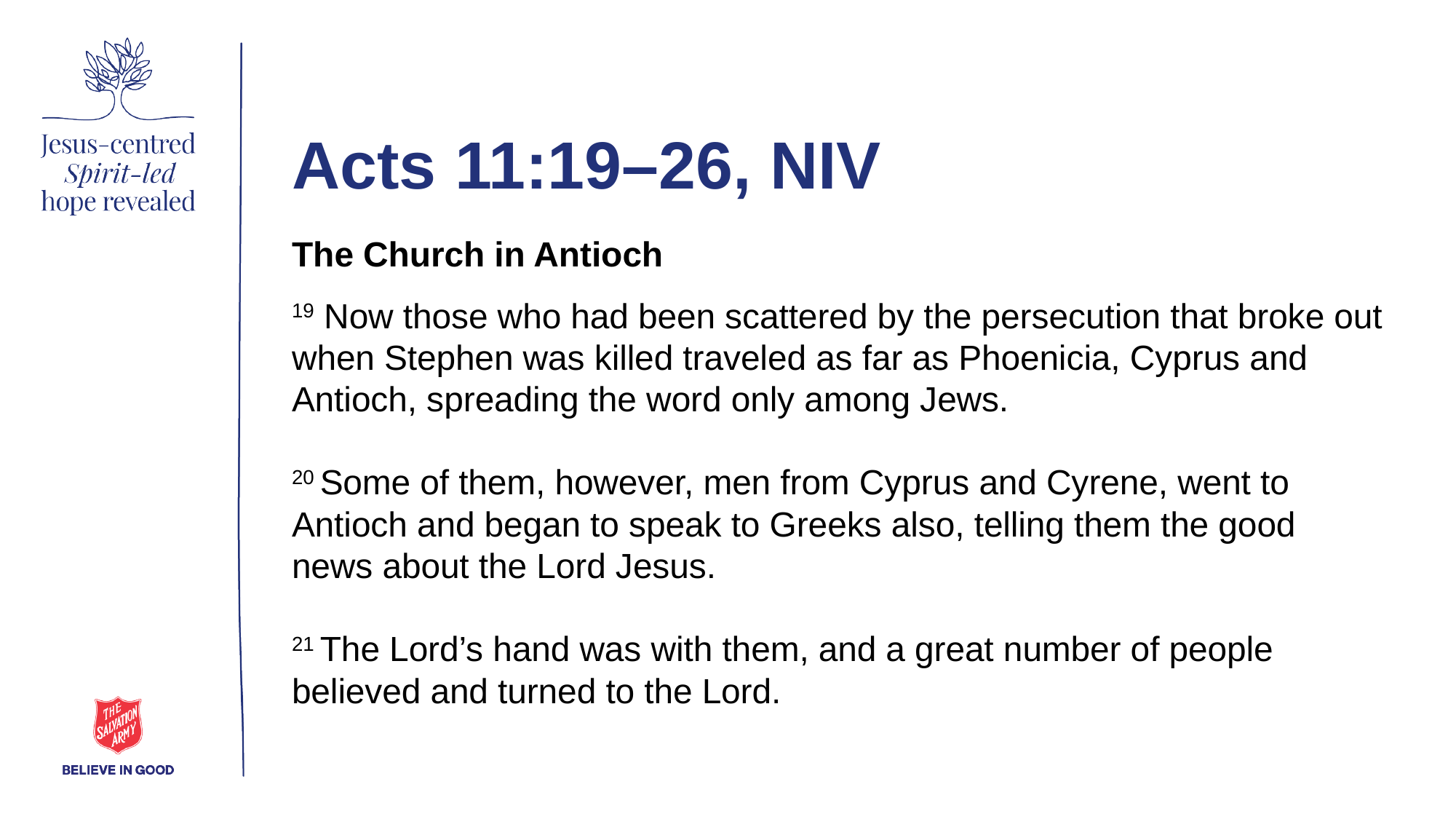

# Acts 11:19–26, NIV
The Church in Antioch
19 Now those who had been scattered by the persecution that broke out when Stephen was killed traveled as far as Phoenicia, Cyprus and Antioch, spreading the word only among Jews. 
20 Some of them, however, men from Cyprus and Cyrene, went to Antioch and began to speak to Greeks also, telling them the good news about the Lord Jesus. 
21 The Lord’s hand was with them, and a great number of people believed and turned to the Lord.